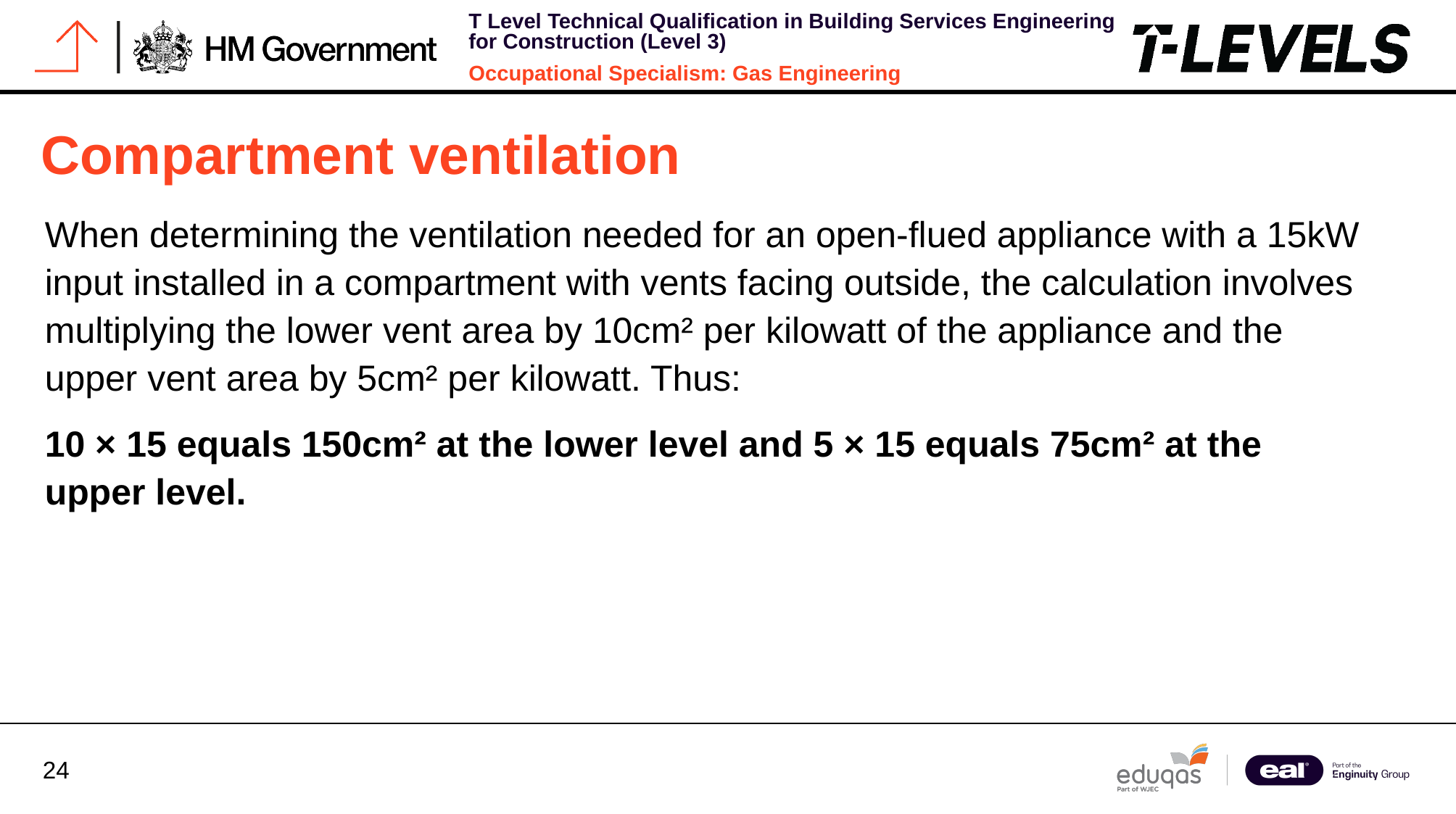

# Compartment ventilation
When determining the ventilation needed for an open-flued appliance with a 15kW input installed in a compartment with vents facing outside, the calculation involves multiplying the lower vent area by 10cm² per kilowatt of the appliance and the upper vent area by 5cm² per kilowatt. Thus:
10 × 15 equals 150cm² at the lower level and 5 × 15 equals 75cm² at the upper level.